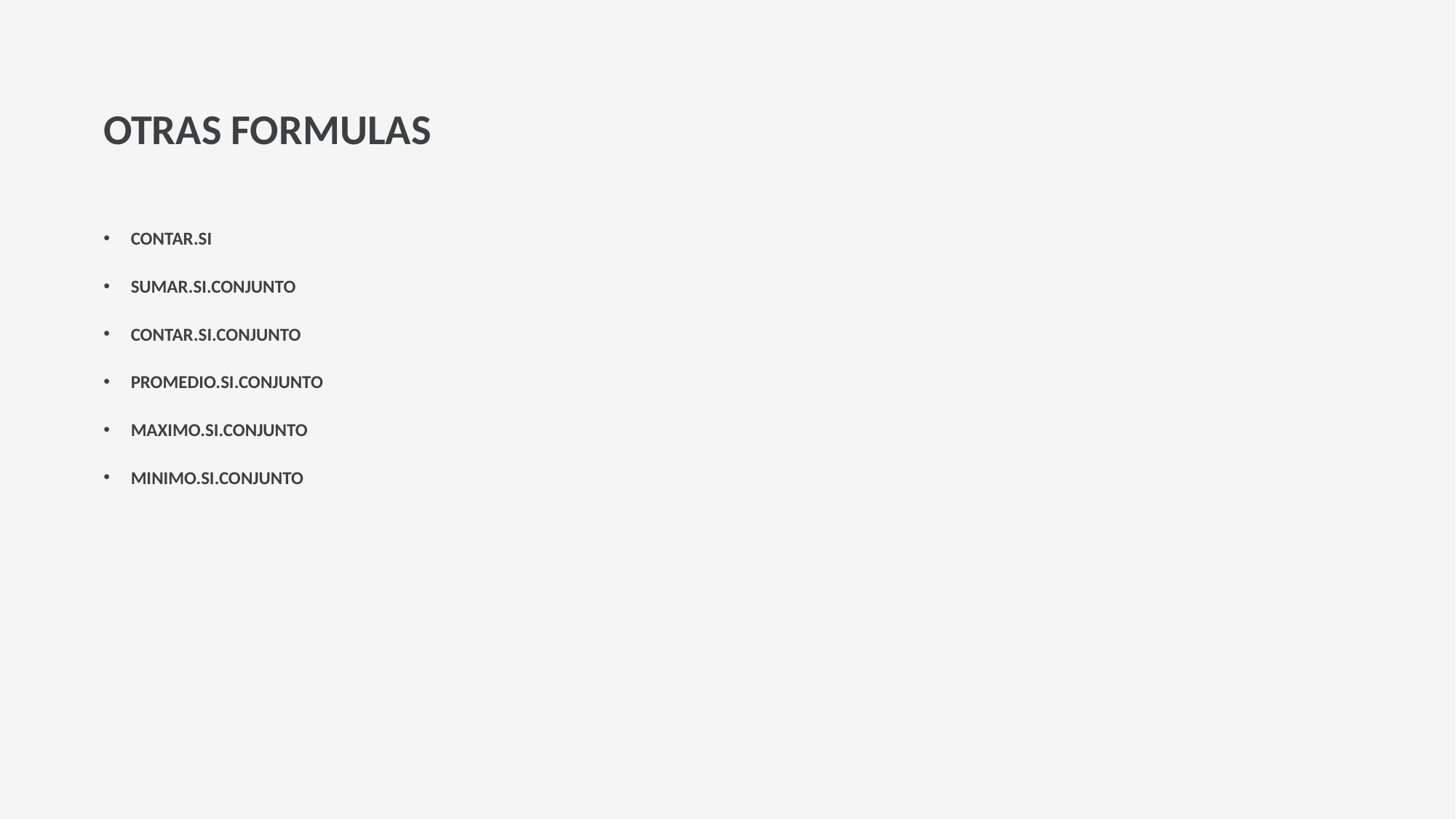

OTRAS FORMULAS

CONTAR.SI
SUMAR.SI.CONJUNTO
CONTAR.SI.CONJUNTO
PROMEDIO.SI.CONJUNTO
MAXIMO.SI.CONJUNTO
MINIMO.SI.CONJUNTO